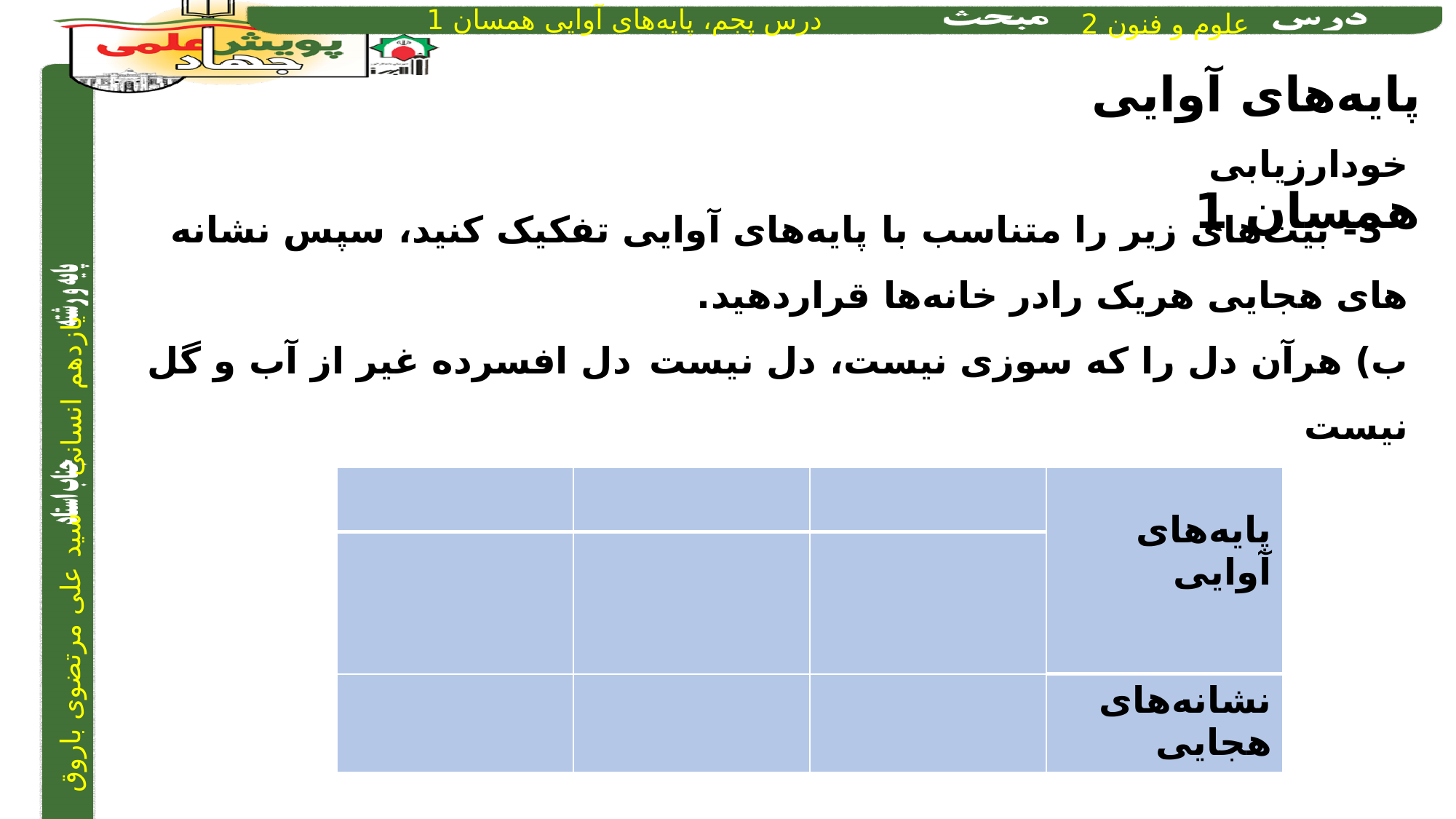

پایه‌های آوایی همسان 1
خودارزیابی
  3- بیت‌های زیر را متناسب با پایه‌های آوایی تفکیک کنید، سپس نشانه  های هجایی هریک رادر خانه‌ها قراردهید.
ب) هرآن دل را که سوزی نیست، دل نیست		 دل افسرده غیر از آب و گل نیست

|  |  |  | پایه‌های آوایی |
| --- | --- | --- | --- |
|  |  |  |  |
|  |  |  | نشانه‌های هجایی |